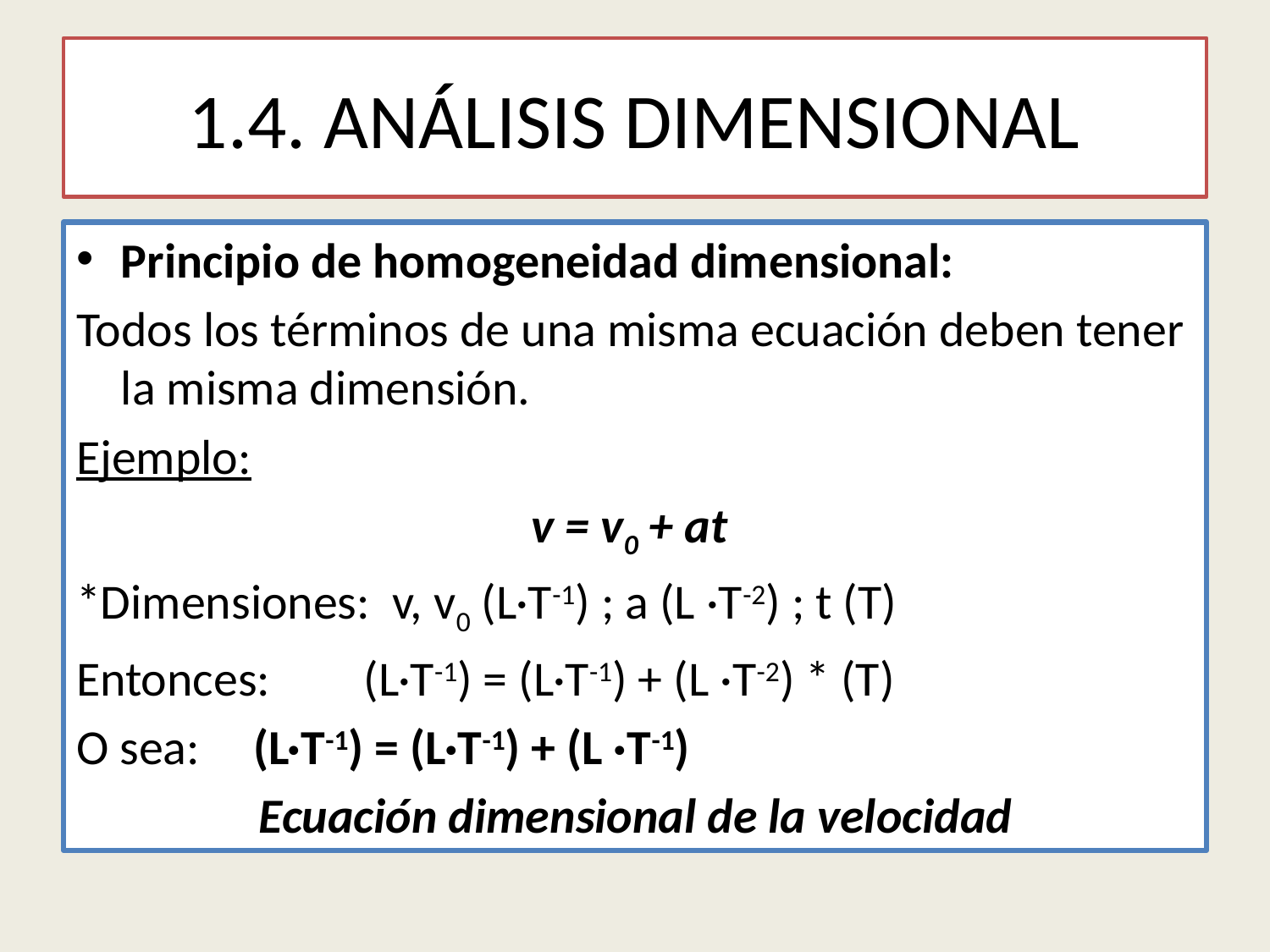

# 1.4. ANÁLISIS DIMENSIONAL
Principio de homogeneidad dimensional:
Todos los términos de una misma ecuación deben tener la misma dimensión.
Ejemplo:
v = v0 + at
*Dimensiones:  v, v0 (L·T-1) ; a (L ·T-2) ; t (T)
Entonces:   	  (L·T-1) = (L·T-1) + (L ·T-2) * (T)
O sea:	  (L·T-1) = (L·T-1) + (L ·T-1)
        Ecuación dimensional de la velocidad